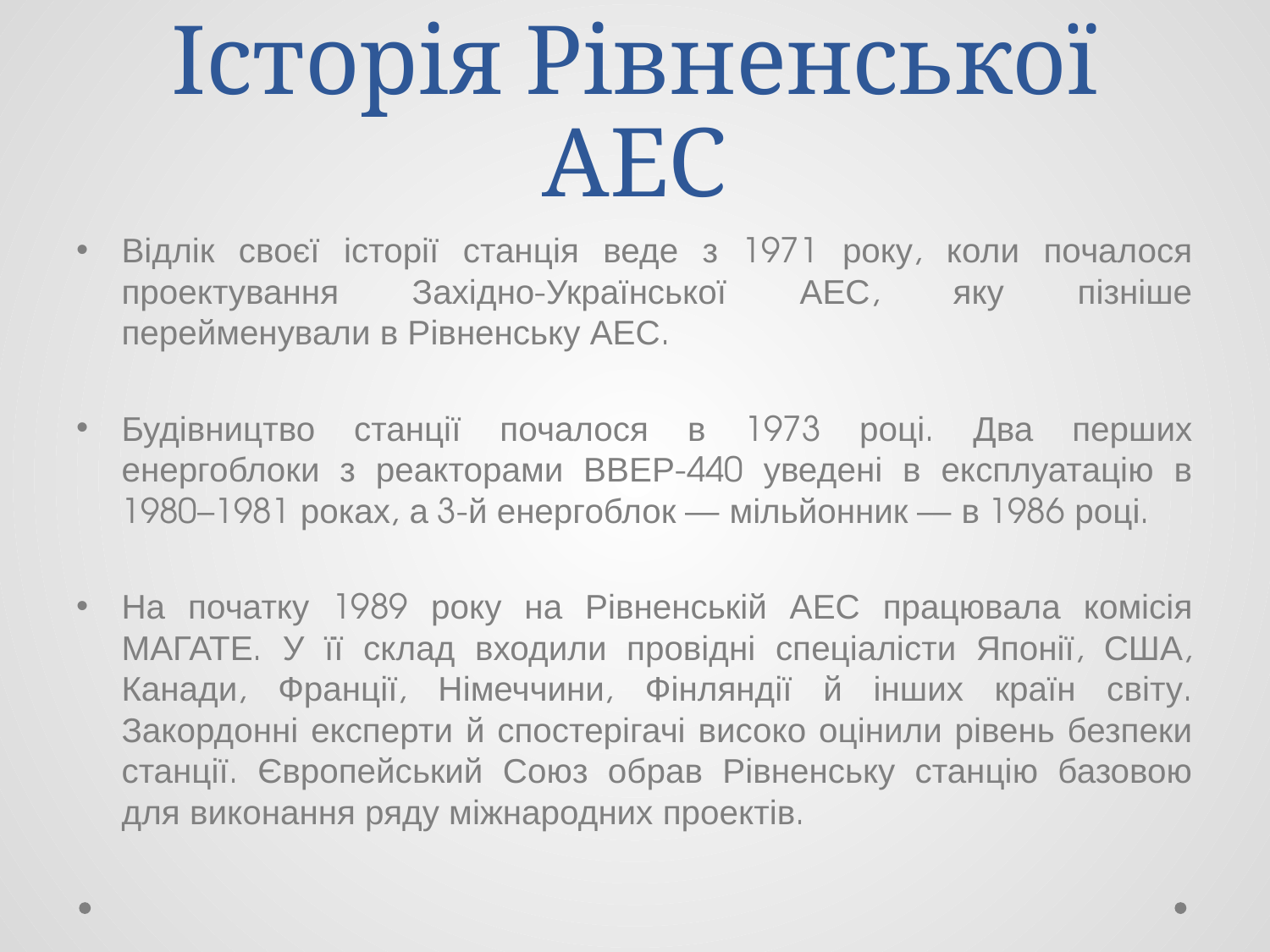

# Історія Рівненської АЕС
Відлік своєї історії станція веде з 1971 року, коли почалося проектування Західно-Української АЕС, яку пізніше перейменували в Рівненську АЕС.

Будівництво станції почалося в 1973 році. Два перших енергоблоки з реакторами ВВЕР-440 уведені в експлуатацію в 1980–1981 роках, а 3-й енергоблок — мільйонник — в 1986 році.

На початку 1989 року на Рівненській АЕС працювала комісія МАГАТЕ. У її склад входили провідні спеціалісти Японії, США, Канади, Франції, Німеччини, Фінляндії й інших країн світу. Закордонні експерти й спостерігачі високо оцінили рівень безпеки станції. Європейський Союз обрав Рівненську станцію базовою для виконання ряду міжнародних проектів.